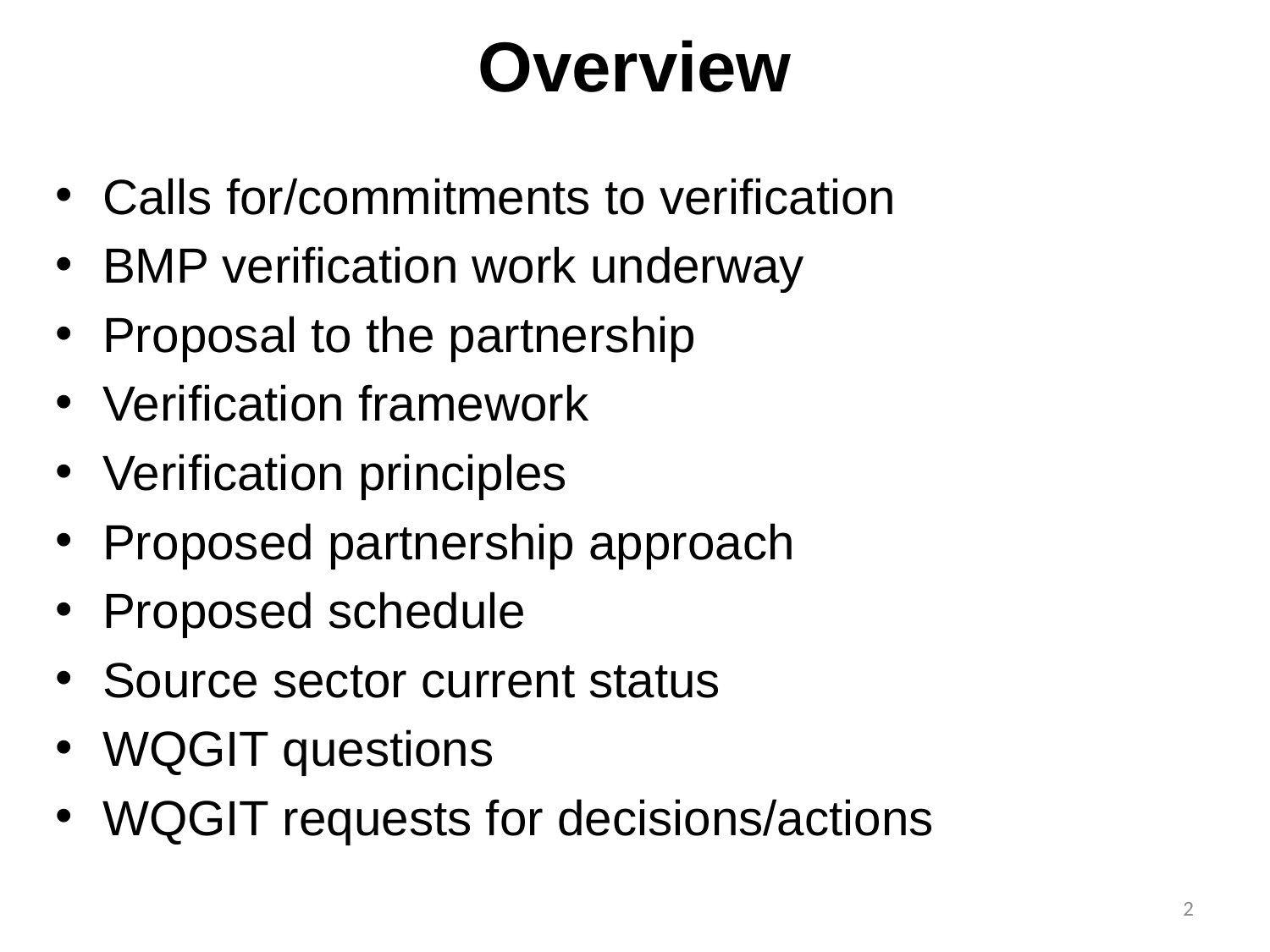

# Overview
Calls for/commitments to verification
BMP verification work underway
Proposal to the partnership
Verification framework
Verification principles
Proposed partnership approach
Proposed schedule
Source sector current status
WQGIT questions
WQGIT requests for decisions/actions
2